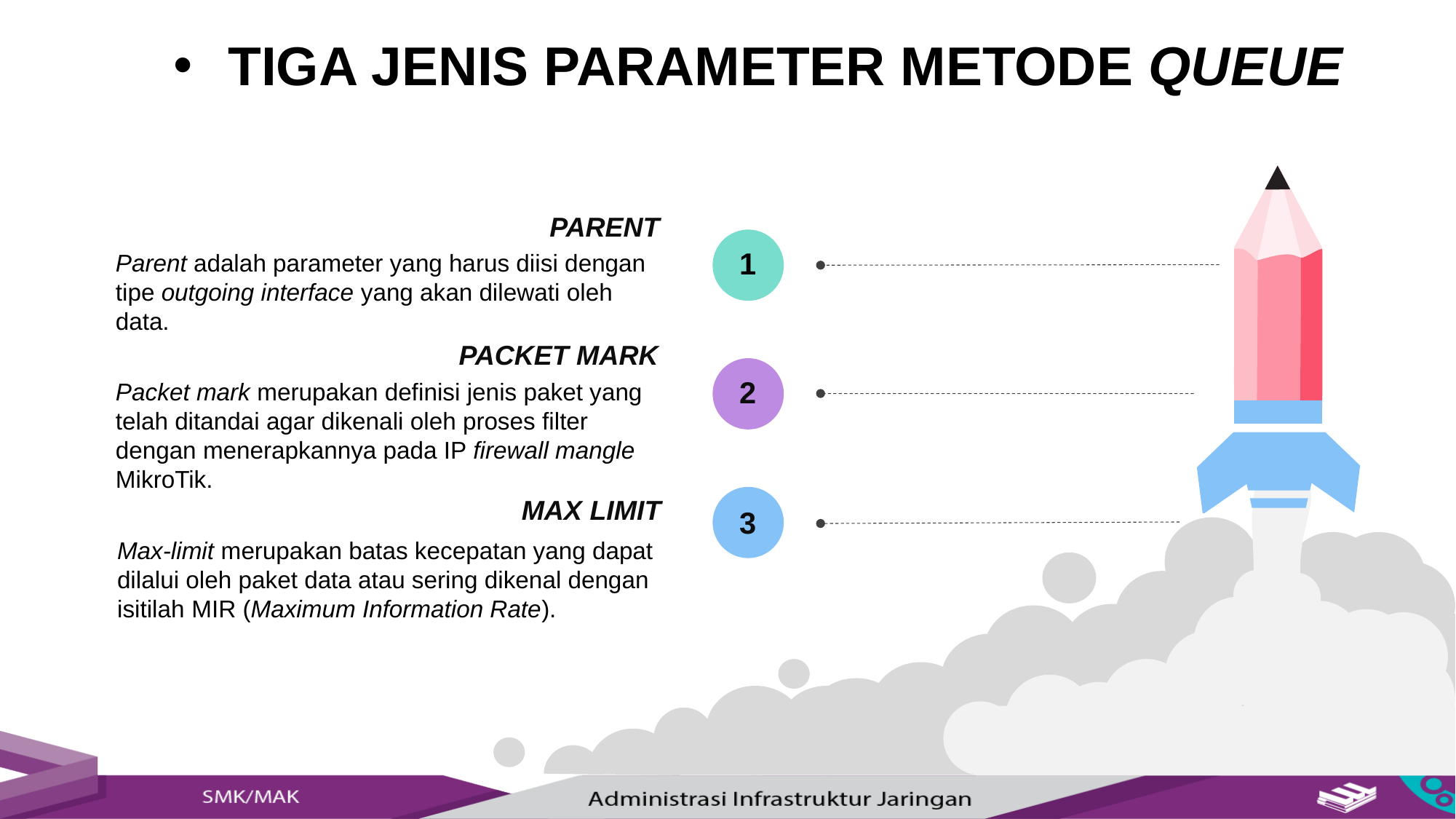

TIGA JENIS PARAMETER METODE QUEUE

PARENT
Parent adalah parameter yang harus diisi dengan tipe outgoing interface yang akan dilewati oleh data.

1
PACKET MARK
Packet mark merupakan definisi jenis paket yang telah ditandai agar dikenali oleh proses filter dengan menerapkannya pada IP firewall mangle MikroTik.

2

MAX LIMIT
Max-limit merupakan batas kecepatan yang dapat dilalui oleh paket data atau sering dikenal dengan isitilah MIR (Maximum Information Rate).
3